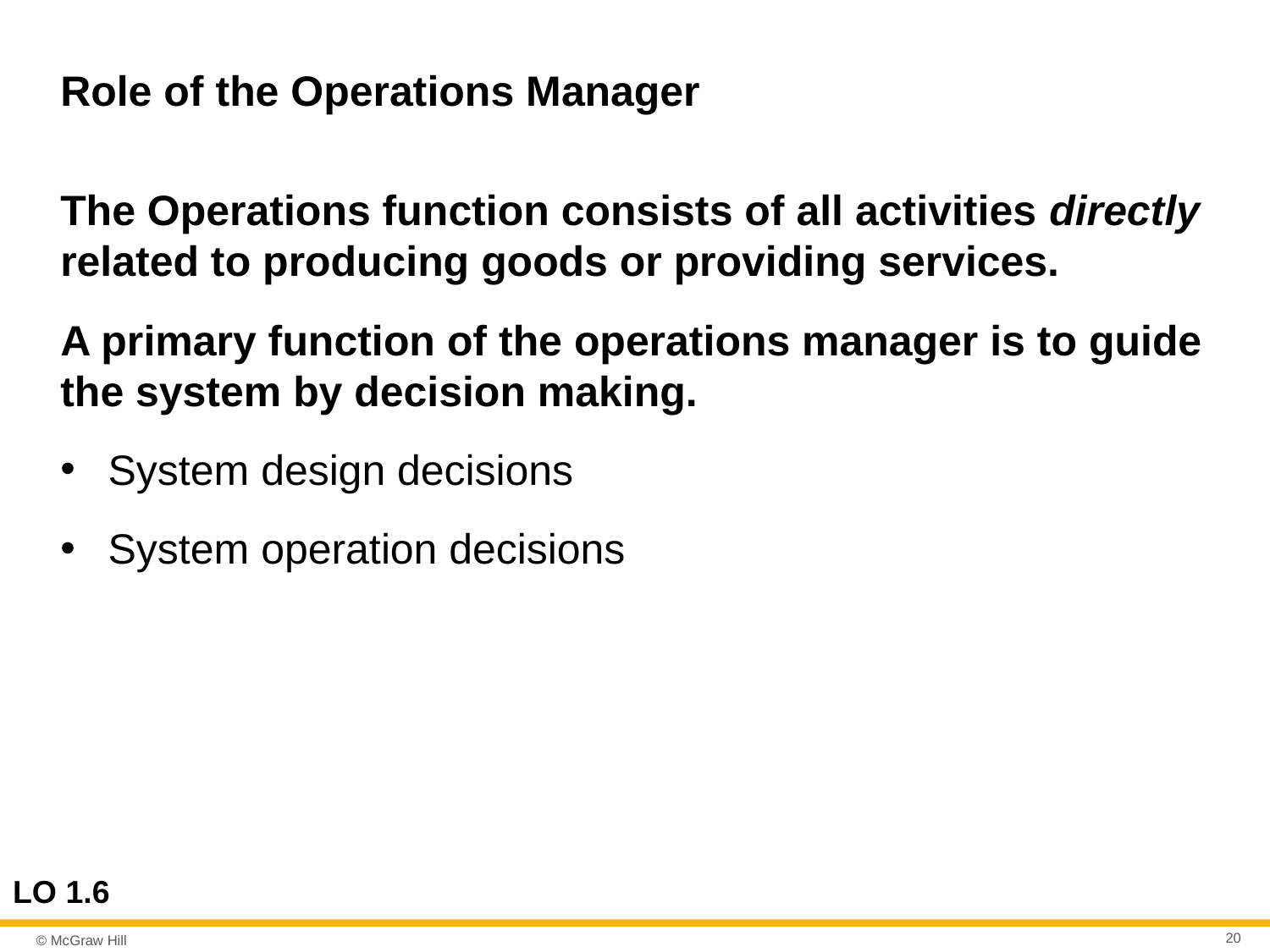

# Role of the Operations Manager
The Operations function consists of all activities directly related to producing goods or providing services.
A primary function of the operations manager is to guide the system by decision making.
System design decisions
System operation decisions
LO 1.6